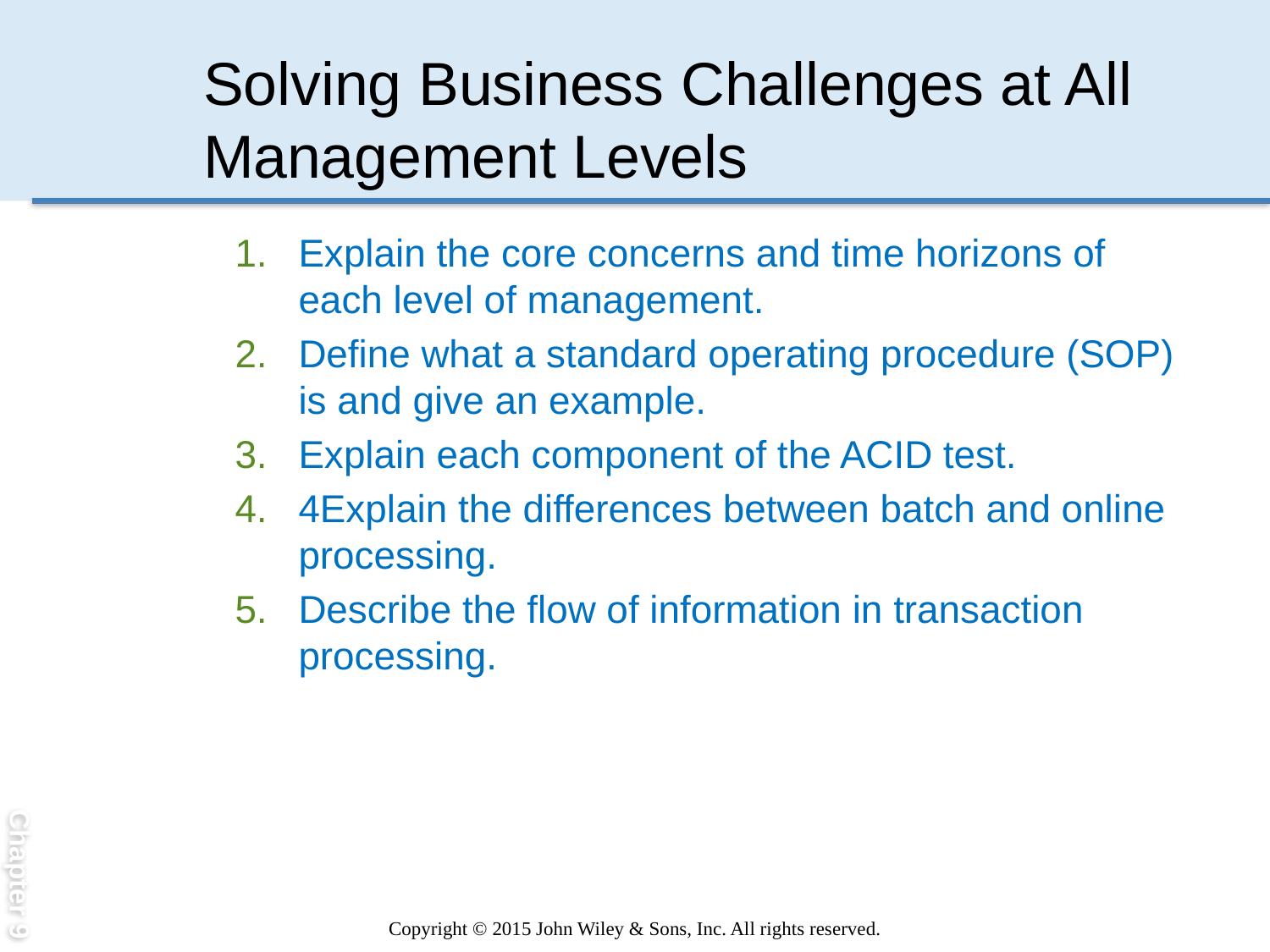

Chapter 9
# Solving Business Challenges at All Management Levels
Explain the core concerns and time horizons of each level of management.
Define what a standard operating procedure (SOP) is and give an example.
Explain each component of the ACID test.
4Explain the differences between batch and online processing.
Describe the flow of information in transaction processing.